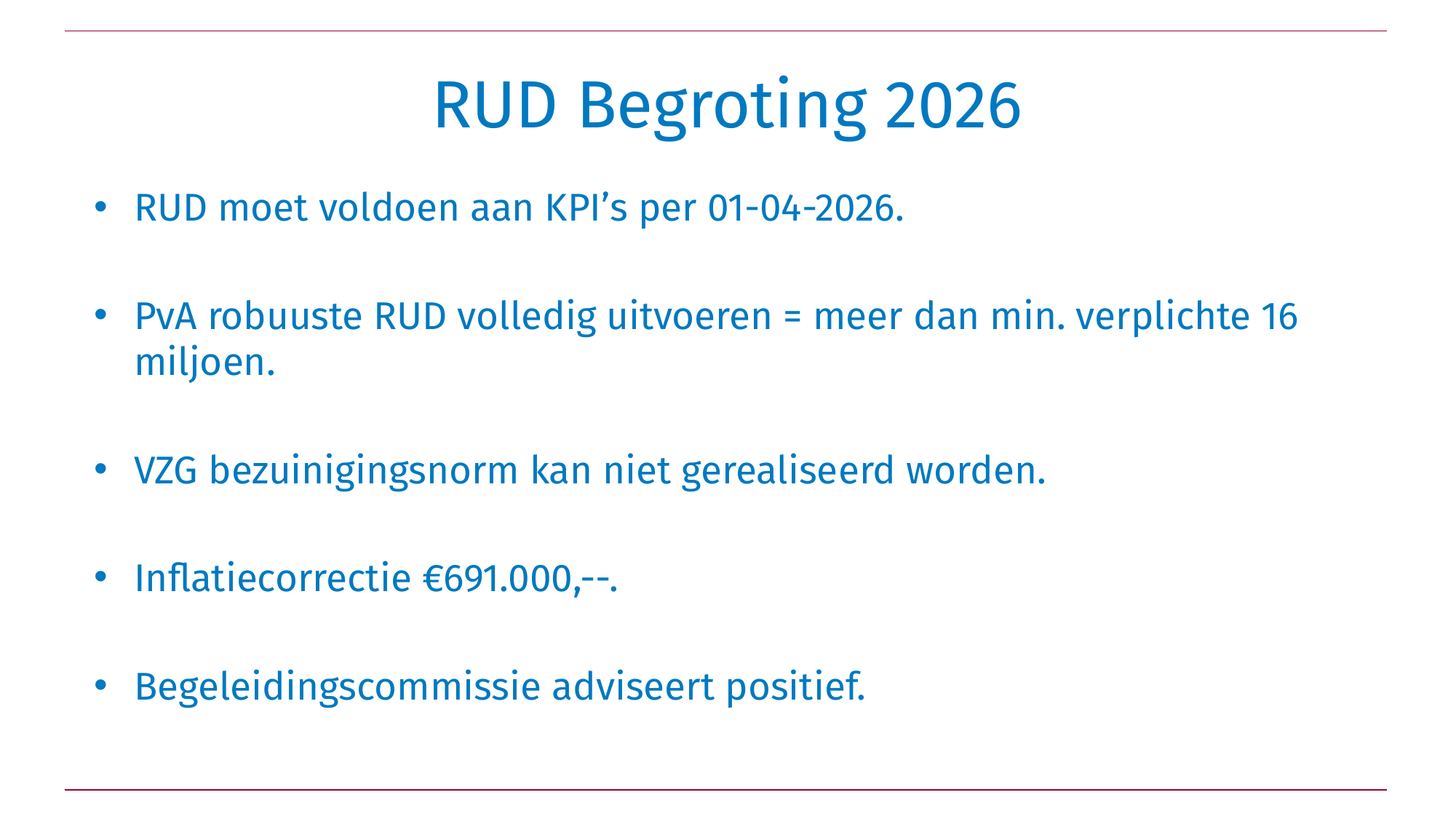

# RUD Begroting 2026
RUD moet voldoen aan KPI’s per 01-04-2026.

PvA robuuste RUD volledig uitvoeren = meer dan min. verplichte 16 miljoen.

VZG bezuinigingsnorm kan niet gerealiseerd worden.

Inflatiecorrectie €691.000,--.

Begeleidingscommissie adviseert positief.